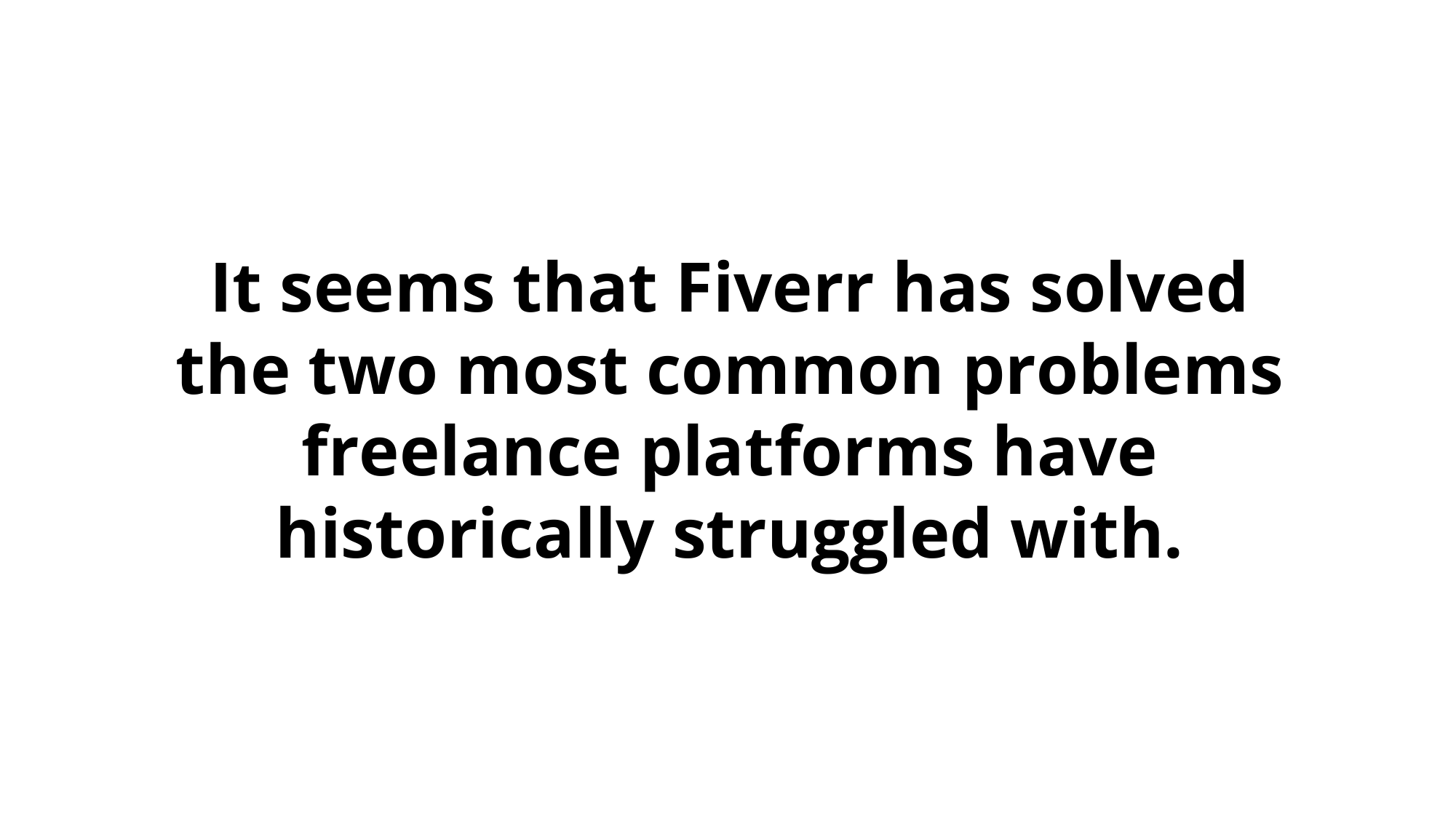

It seems that Fiverr has solved the two most common problems freelance platforms have historically struggled with.